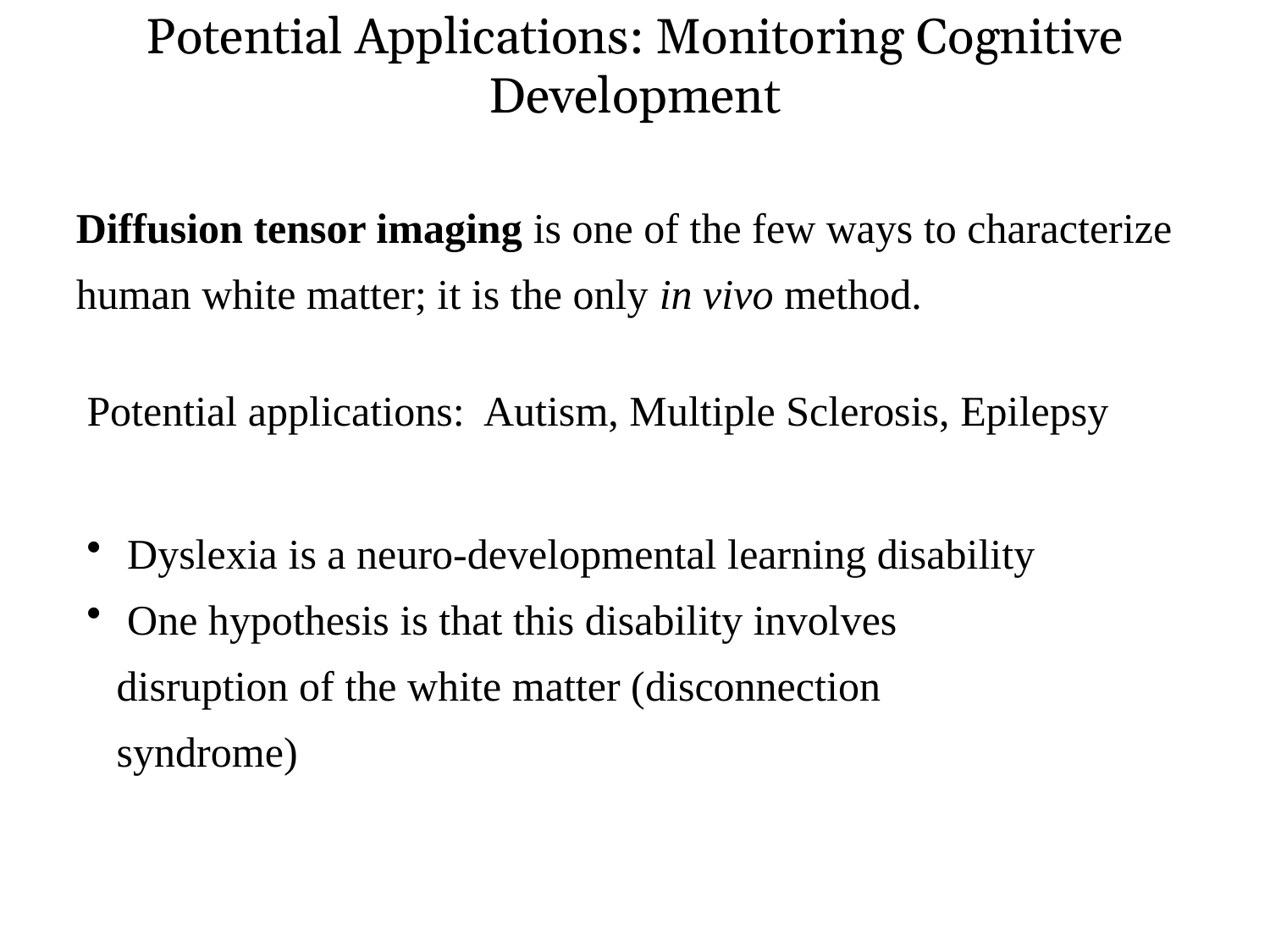

# Potential Applications: Monitoring Cognitive Development
Diffusion tensor imaging is one of the few ways to characterize human white matter; it is the only in vivo method.
Potential applications:  Autism, Multiple Sclerosis, Epilepsy
 Dyslexia is a neuro-developmental learning disability
 One hypothesis is that this disability involves disruption of the white matter (disconnection syndrome)